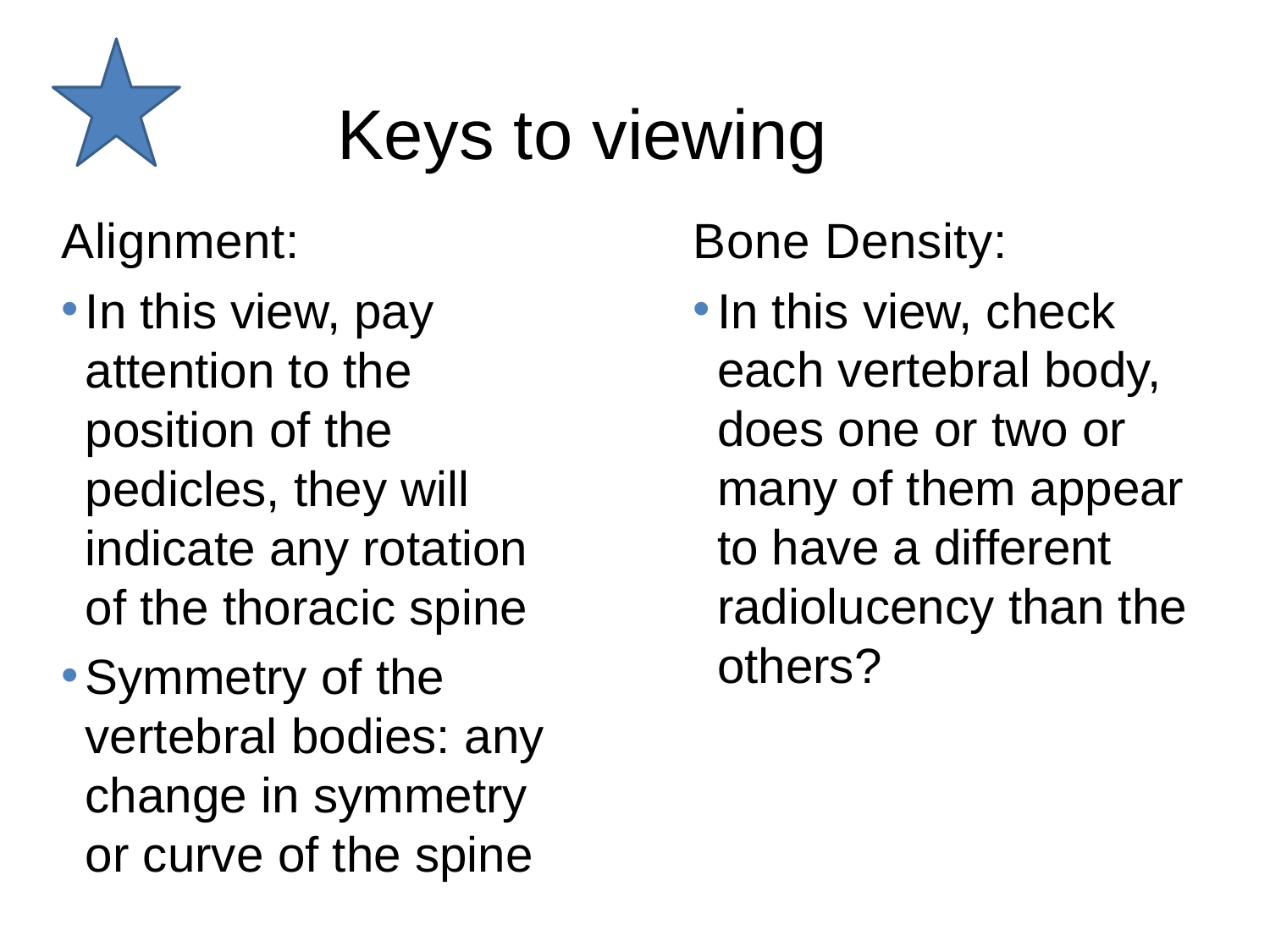

# Keys to viewing

Alignment:
In this view, pay attention to the position of the pedicles, they will indicate any rotation of the thoracic spine
Symmetry of the vertebral bodies: any change in symmetry or curve of the spine

Bone Density:
In this view, check each vertebral body, does one or two or many of them appear to have a different radiolucency than the others?